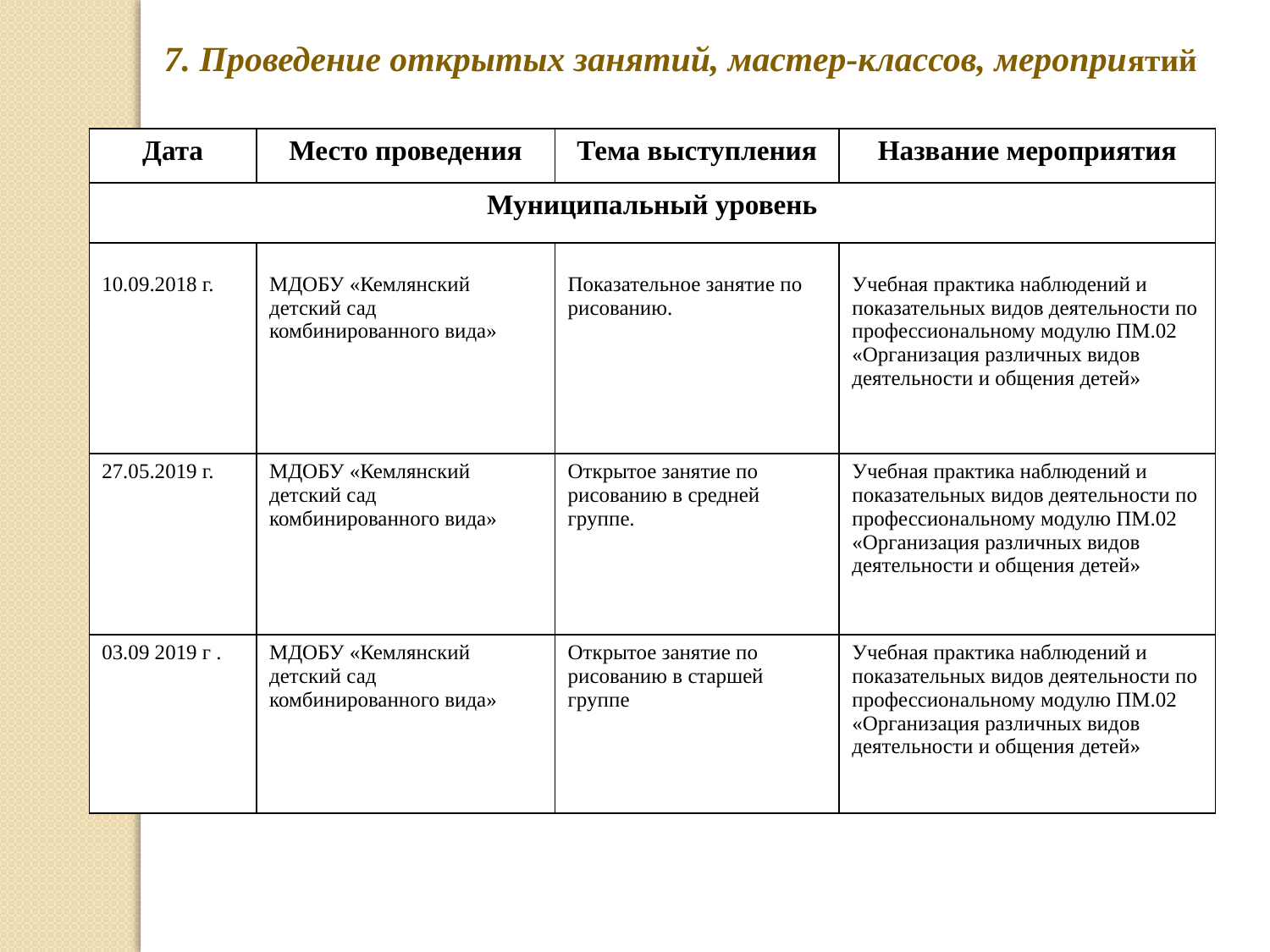

7. Проведение открытых занятий, мастер-классов, мероприятий
| Дата | Место проведения | Тема выступления | Название мероприятия |
| --- | --- | --- | --- |
| Муниципальный уровень |  |  |  |
| 10.09.2018 г. | МДОБУ «Кемлянский детский сад комбинированного вида» | Показательное занятие по рисованию. | Учебная практика наблюдений и показательных видов деятельности по профессиональному модулю ПМ.02 «Организация различных видов деятельности и общения детей» |
| 27.05.2019 г. | МДОБУ «Кемлянский детский сад комбинированного вида» | Открытое занятие по рисованию в средней группе. | Учебная практика наблюдений и показательных видов деятельности по профессиональному модулю ПМ.02 «Организация различных видов деятельности и общения детей» |
| 03.09 2019 г . | МДОБУ «Кемлянский детский сад комбинированного вида» | Открытое занятие по рисованию в старшей группе | Учебная практика наблюдений и показательных видов деятельности по профессиональному модулю ПМ.02 «Организация различных видов деятельности и общения детей» |